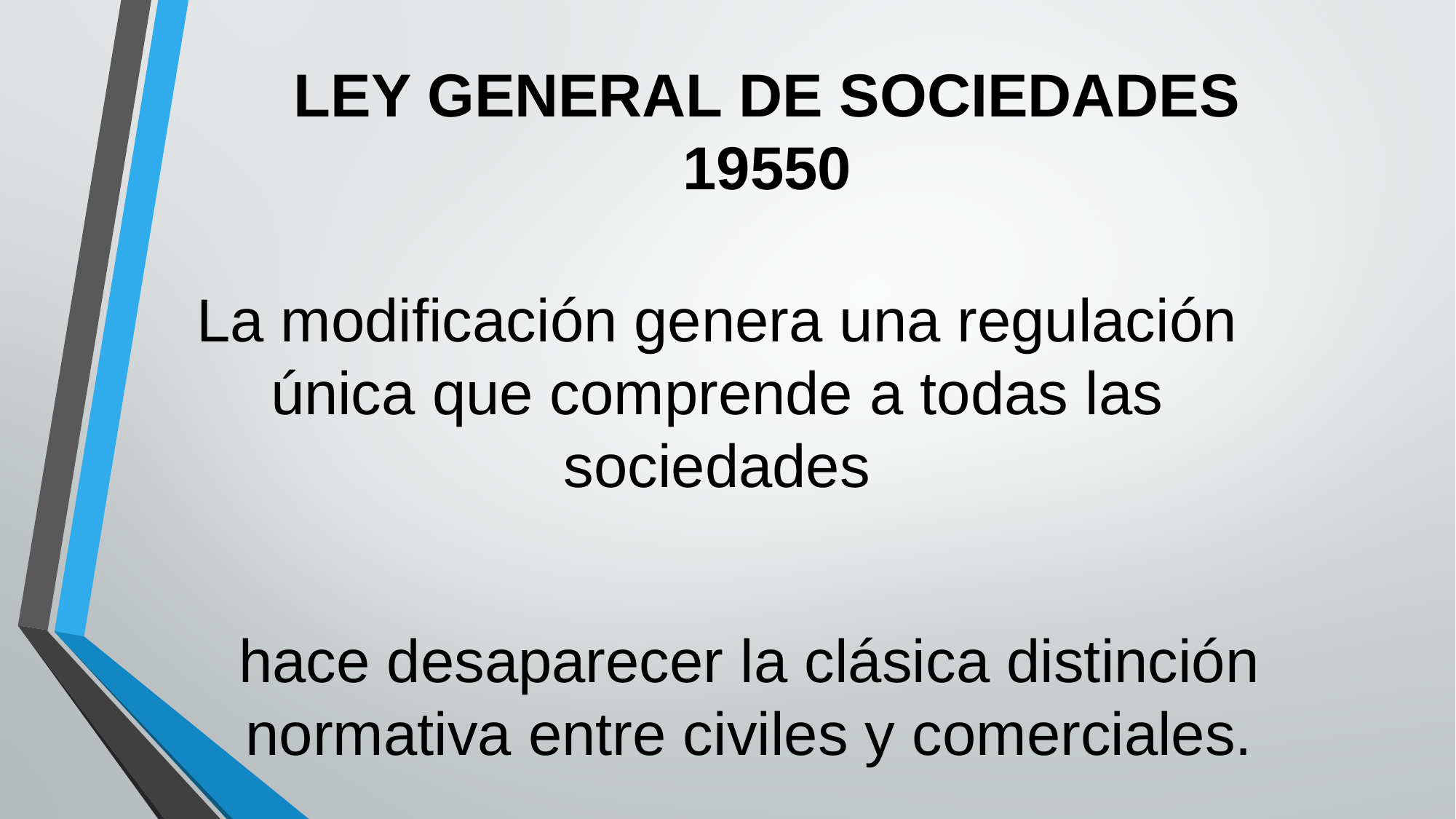

LEY GENERAL DE SOCIEDADES 19550

# La modificación genera una regulación única que comprende a todas las sociedades
hace desaparecer la clásica distinción normativa entre civiles y comerciales.